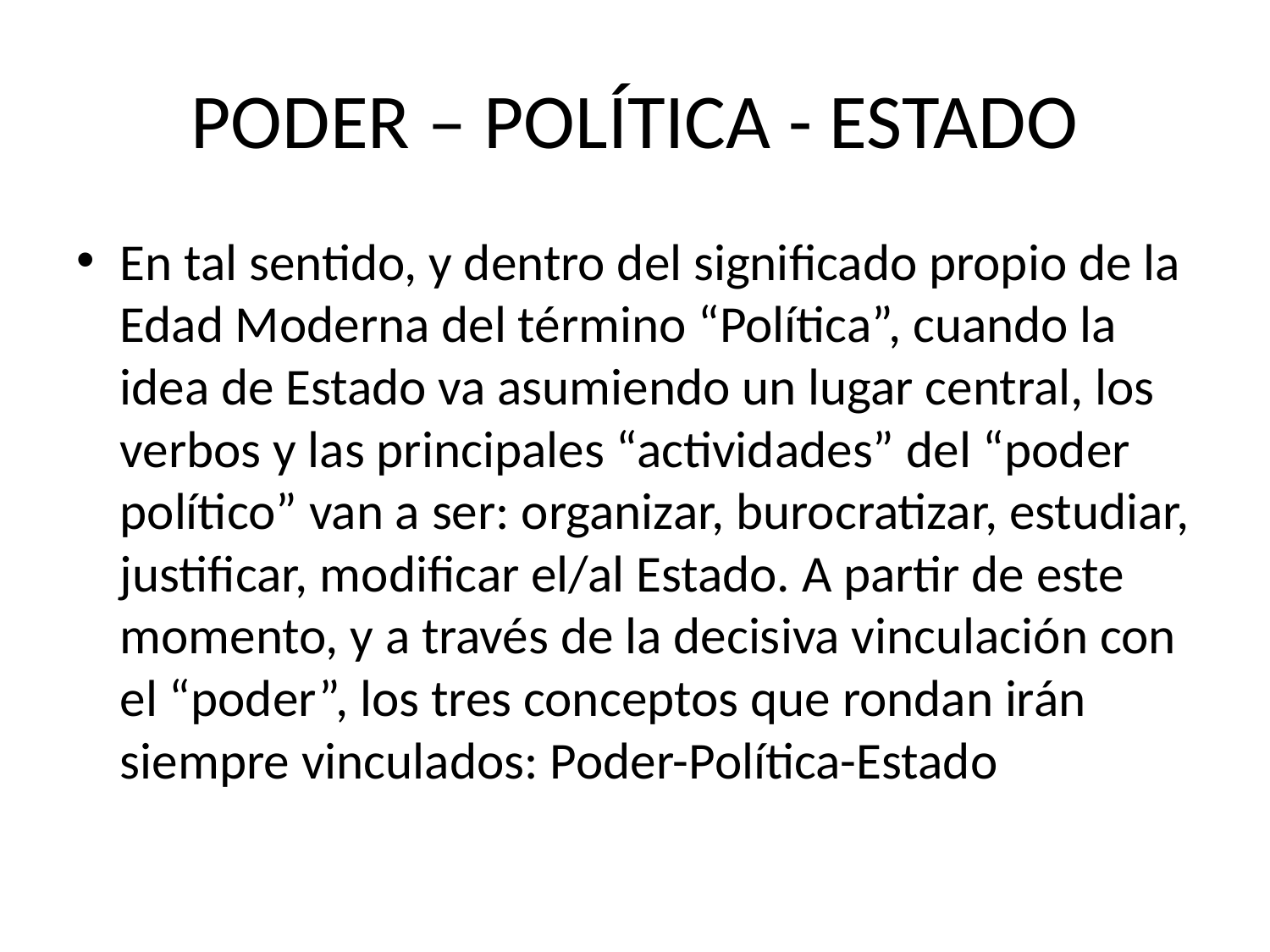

# PODER – POLÍTICA - ESTADO
En tal sentido, y dentro del significado propio de la Edad Moderna del término “Política”, cuando la idea de Estado va asumiendo un lugar central, los verbos y las principales “actividades” del “poder político” van a ser: organizar, burocratizar, estudiar, justificar, modificar el/al Estado. A partir de este momento, y a través de la decisiva vinculación con el “poder”, los tres conceptos que rondan irán siempre vinculados: Poder-Política-Estado